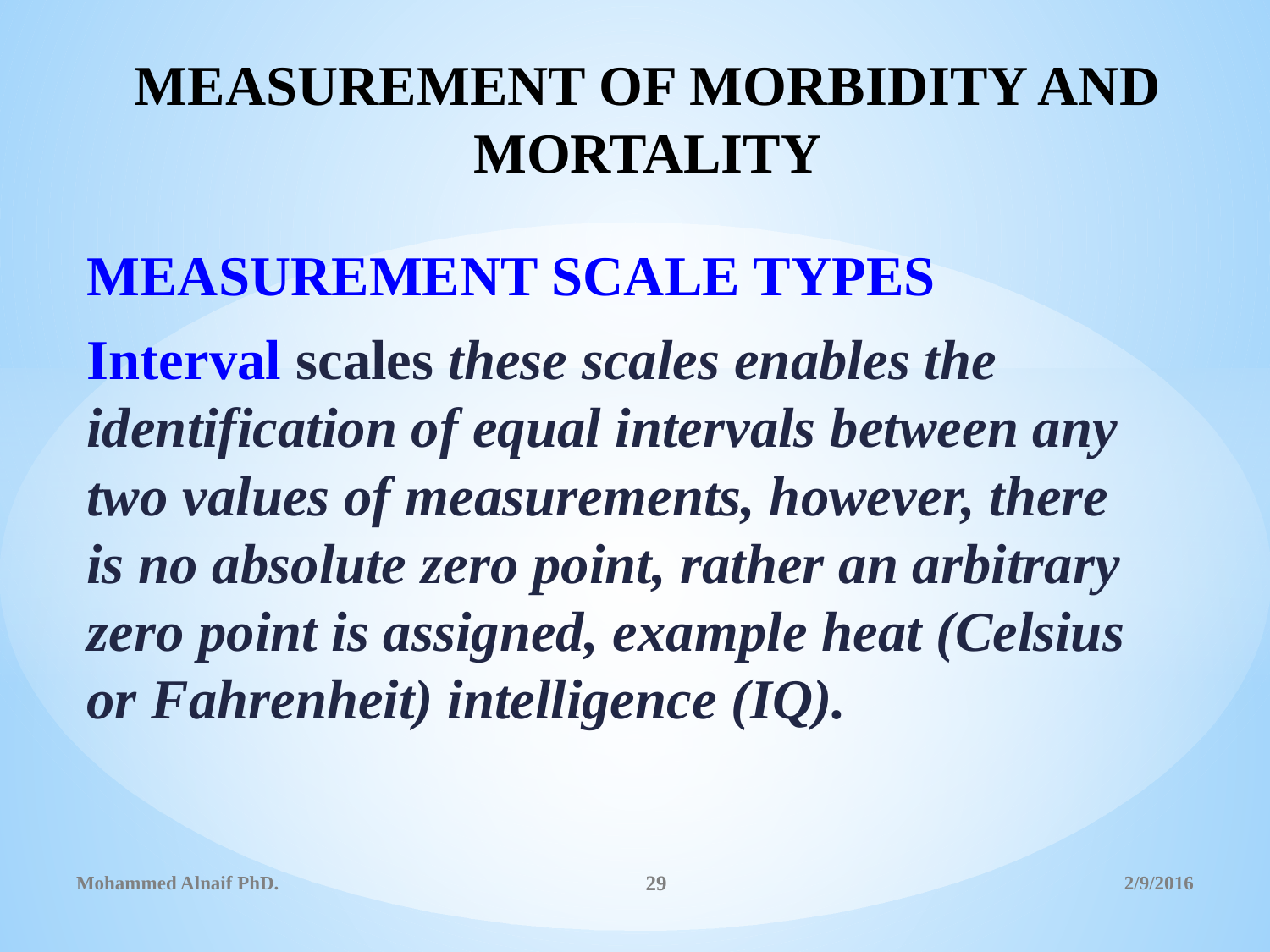

# MEASUREMENT OF MORBIDITY AND MORTALITY
MEASUREMENT SCALE TYPES
Interval scales these scales enables the identification of equal intervals between any two values of measurements, however, there is no absolute zero point, rather an arbitrary zero point is assigned, example heat (Celsius or Fahrenheit) intelligence (IQ).
Mohammed Alnaif PhD.
29
2/9/2016